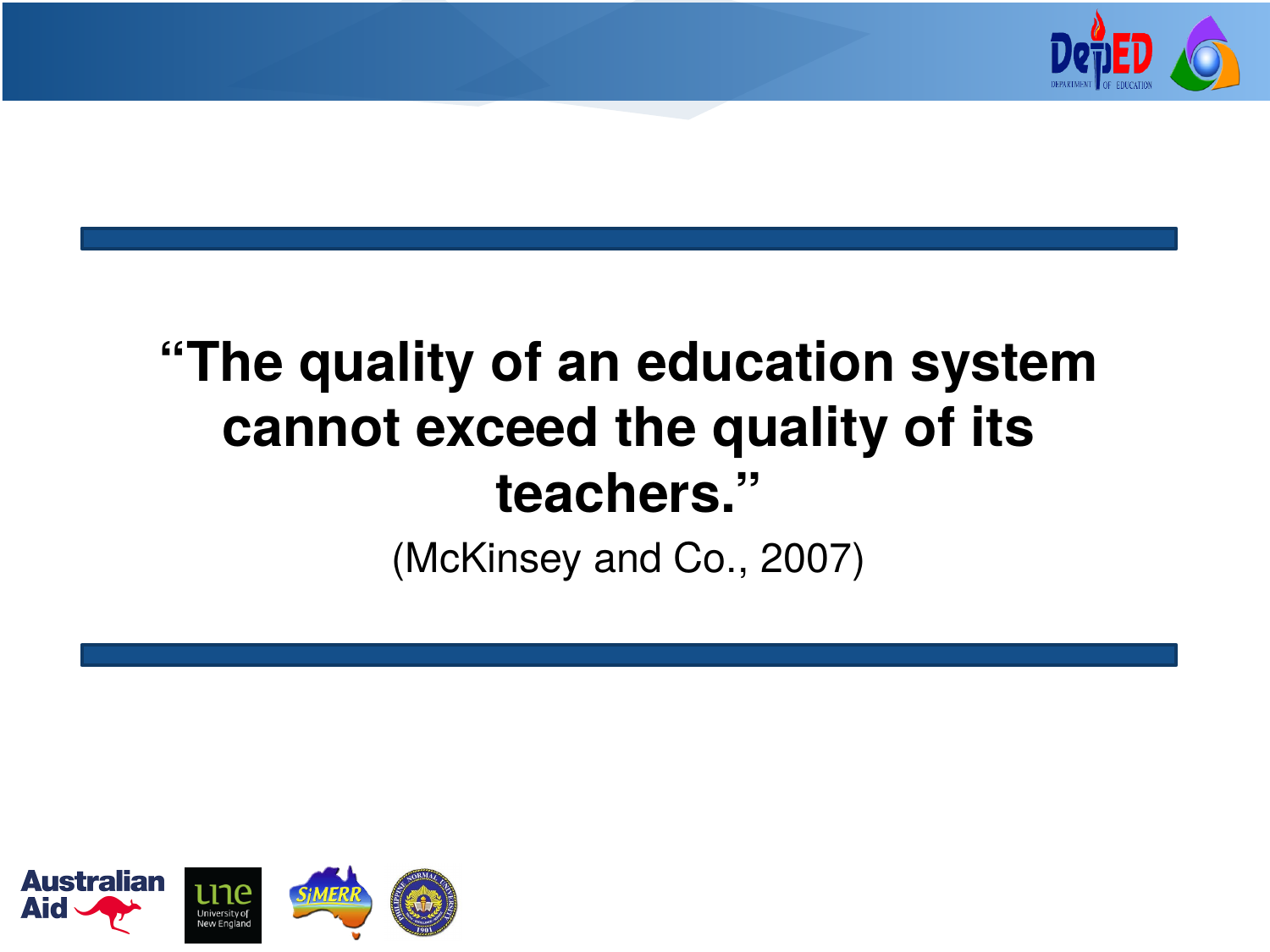

“The quality of an education system cannot exceed the quality of its teachers.”
(McKinsey and Co., 2007)